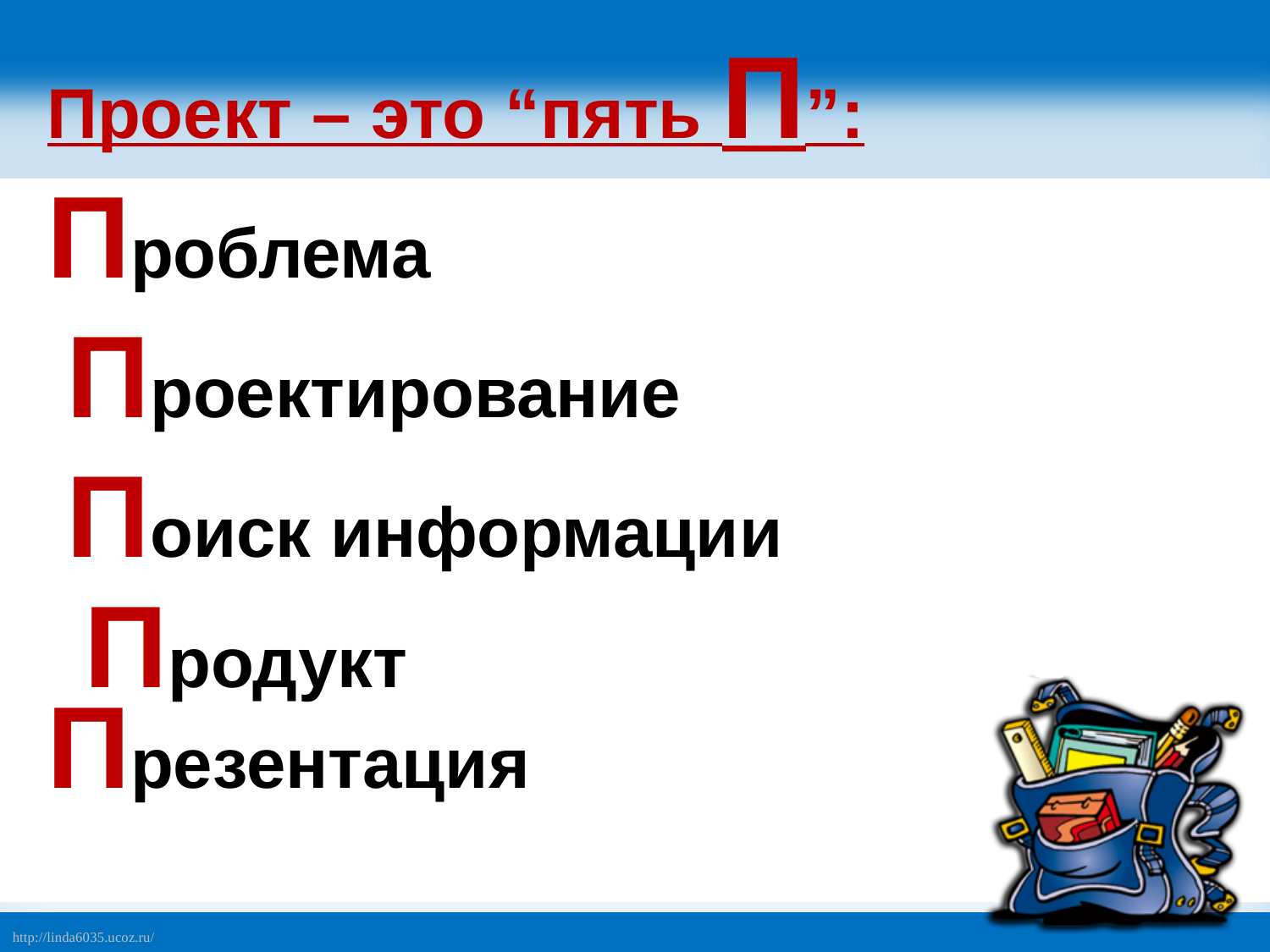

Проект – это “пять П”:
Проблема
 Проектирование
 Поиск информации

Презентация
 Продукт